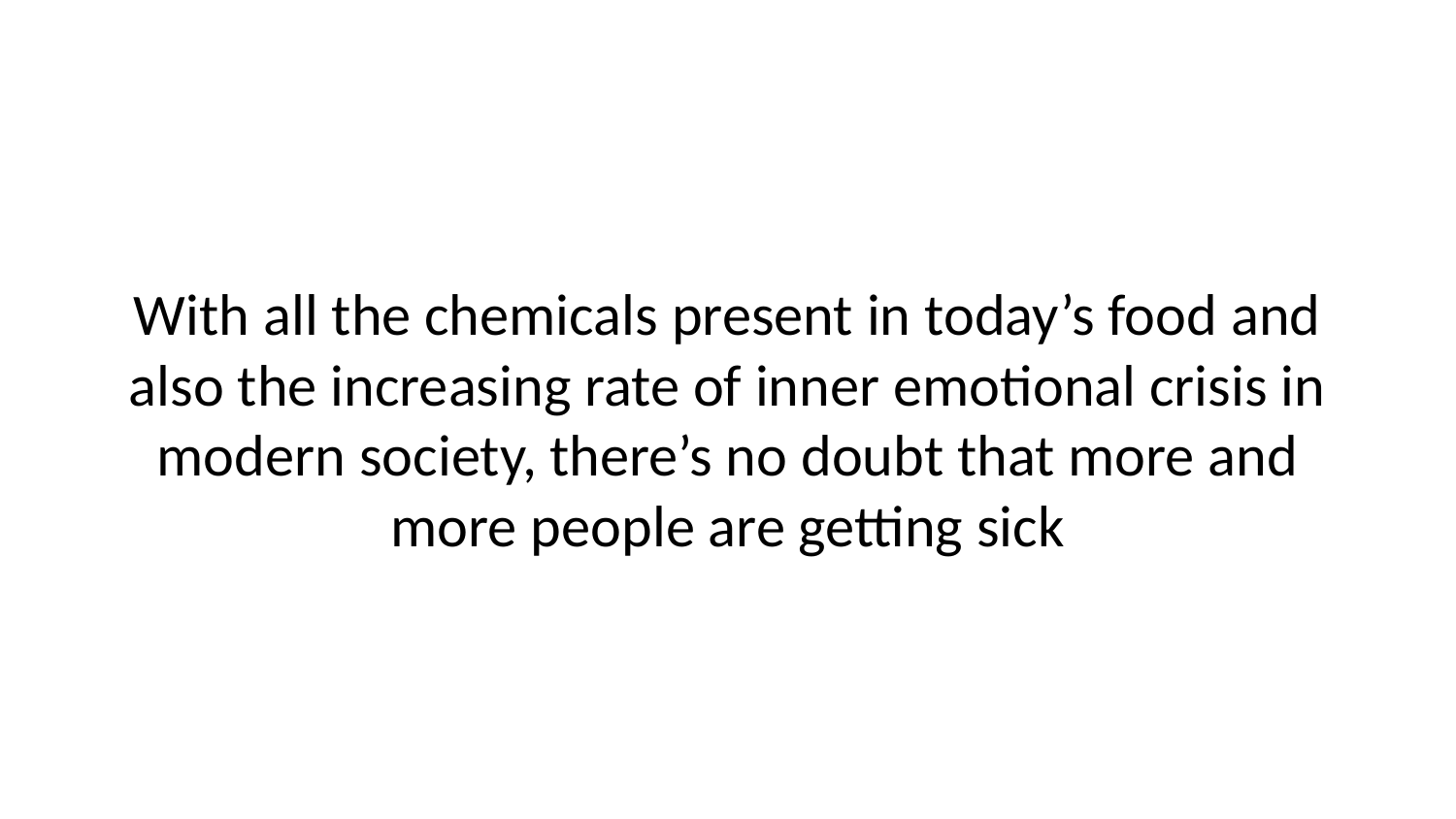

With all the chemicals present in today’s food and also the increasing rate of inner emotional crisis in modern society, there’s no doubt that more and more people are getting sick